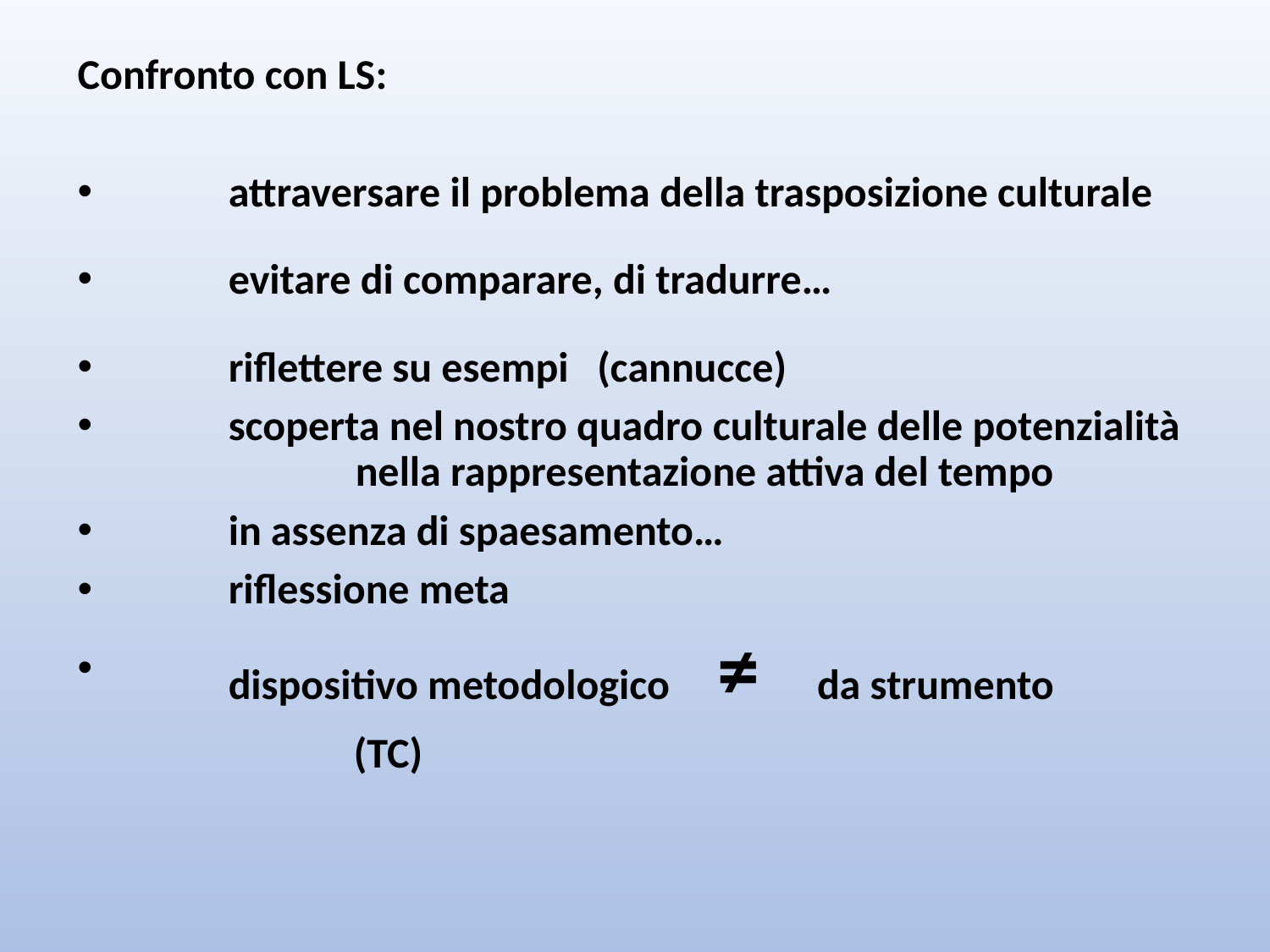

Confronto con LS:

	attraversare il problema della trasposizione culturale

	evitare di comparare, di tradurre…

	riflettere su esempi   (cannucce)
 	scoperta nel nostro quadro culturale delle potenzialità 		nella rappresentazione attiva del tempo
	in assenza di spaesamento…
	riflessione meta
	dispositivo metodologico     ≠   da strumento
                             (TC)